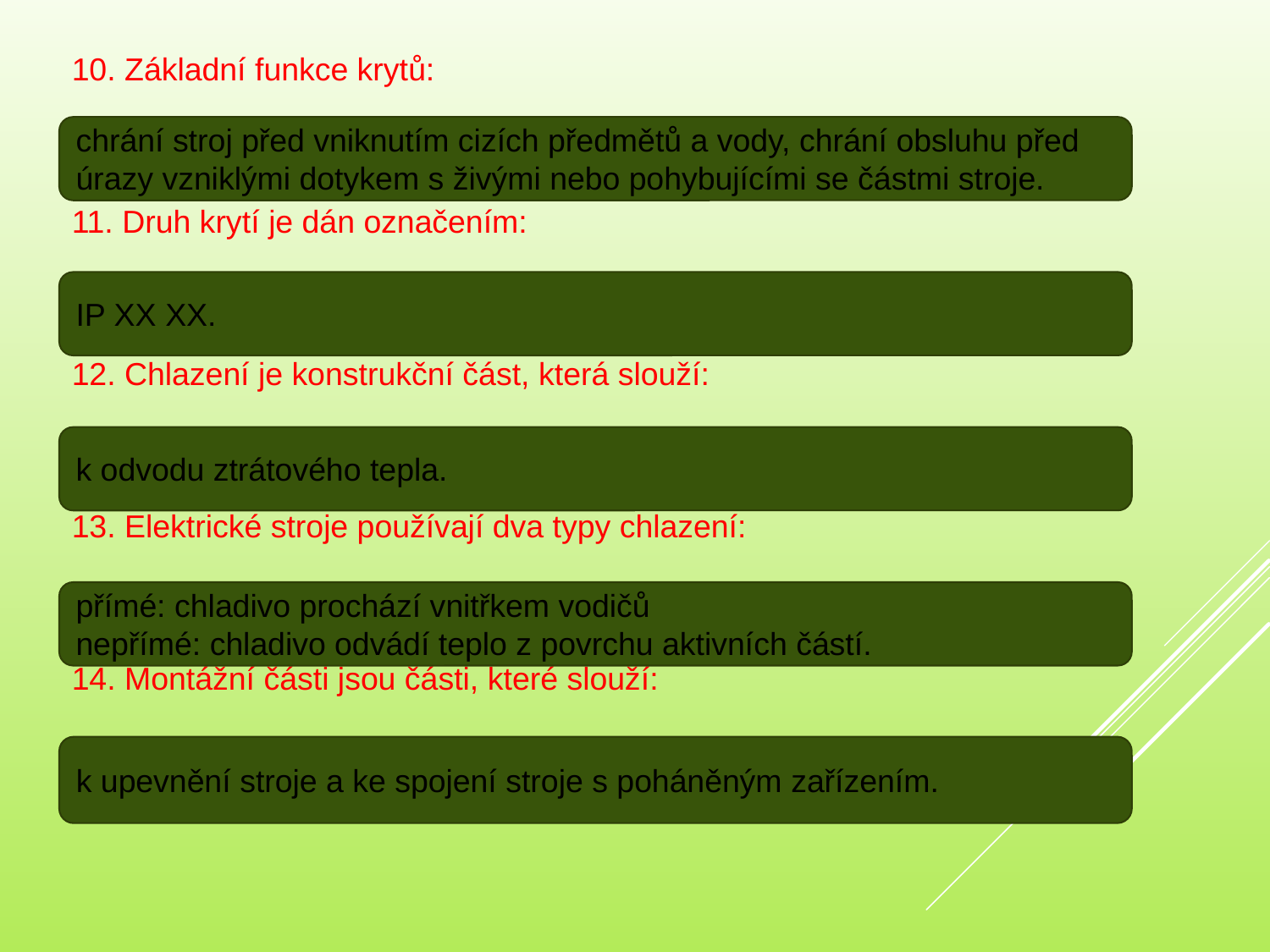

10. Základní funkce krytů:

11. Druh krytí je dán označením:

12. Chlazení je konstrukční část, která slouží:

13. Elektrické stroje používají dva typy chlazení:

14. Montážní části jsou části, které slouží:
chrání stroj před vniknutím cizích předmětů a vody, chrání obsluhu před úrazy vzniklými dotykem s živými nebo pohybujícími se částmi stroje.
IP XX XX.
k odvodu ztrátového tepla.
přímé: chladivo prochází vnitřkem vodičů
nepřímé: chladivo odvádí teplo z povrchu aktivních částí.
k upevnění stroje a ke spojení stroje s poháněným zařízením.